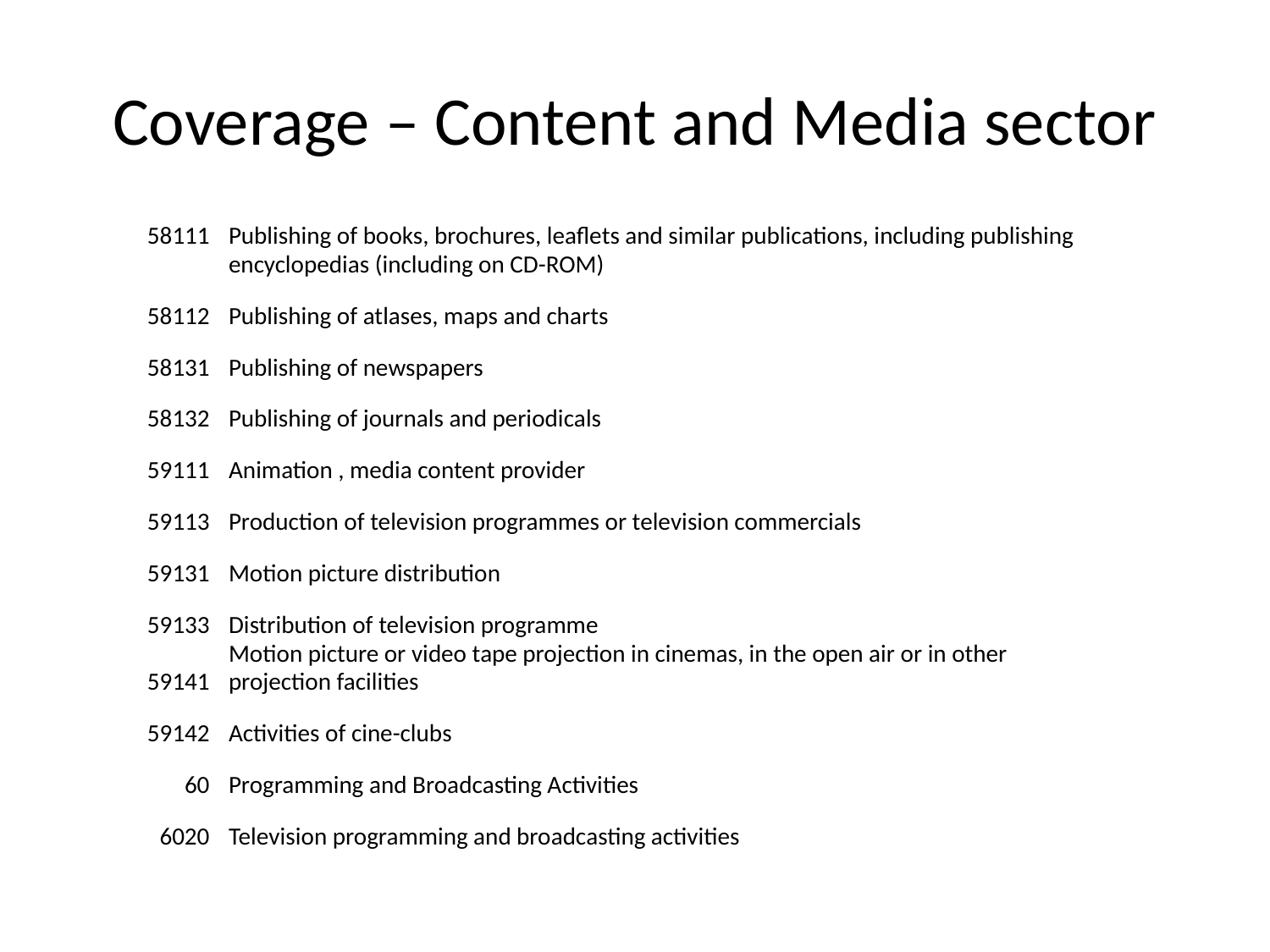

# Coverage – Content and Media sector
| 58111 | Publishing of books, brochures, leaflets and similar publications, including publishing encyclopedias (including on CD-ROM) |  |  |  |  |
| --- | --- | --- | --- | --- | --- |
| 58112 | Publishing of atlases, maps and charts |  |  |  |  |
| 58131 | Publishing of newspapers |  |  |  |  |
| 58132 | Publishing of journals and periodicals |  |  |  |  |
| 59111 | Animation , media content provider |  |  |  |  |
| 59113 | Production of television programmes or television commercials |  |  |  |  |
| 59131 | Motion picture distribution |  |  |  |  |
| 59133 | Distribution of television programme |  |  |  |  |
| 59141 | Motion picture or video tape projection in cinemas, in the open air or in other projection facilities |  |  |  |  |
| 59142 | Activities of cine-clubs |  |  |  |  |
| 60 | Programming and Broadcasting Activities |  |  |  |  |
| 6020 | Television programming and broadcasting activities |  |  |  |  |